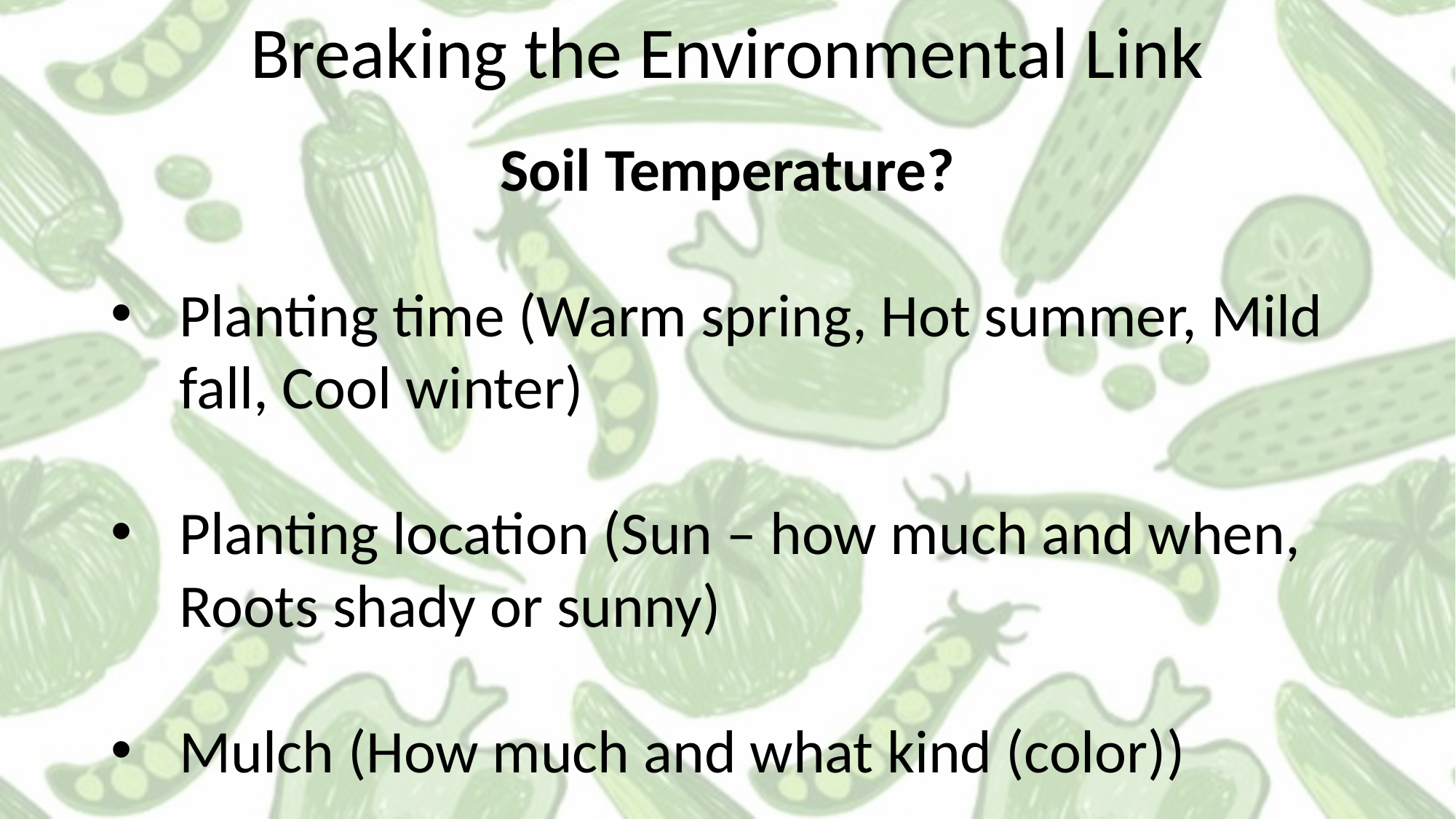

Breaking the Environmental Link
Soil Temperature?

Planting time (Warm spring, Hot summer, Mild fall, Cool winter)

Planting location (Sun – how much and when, Roots shady or sunny)

Mulch (How much and what kind (color))